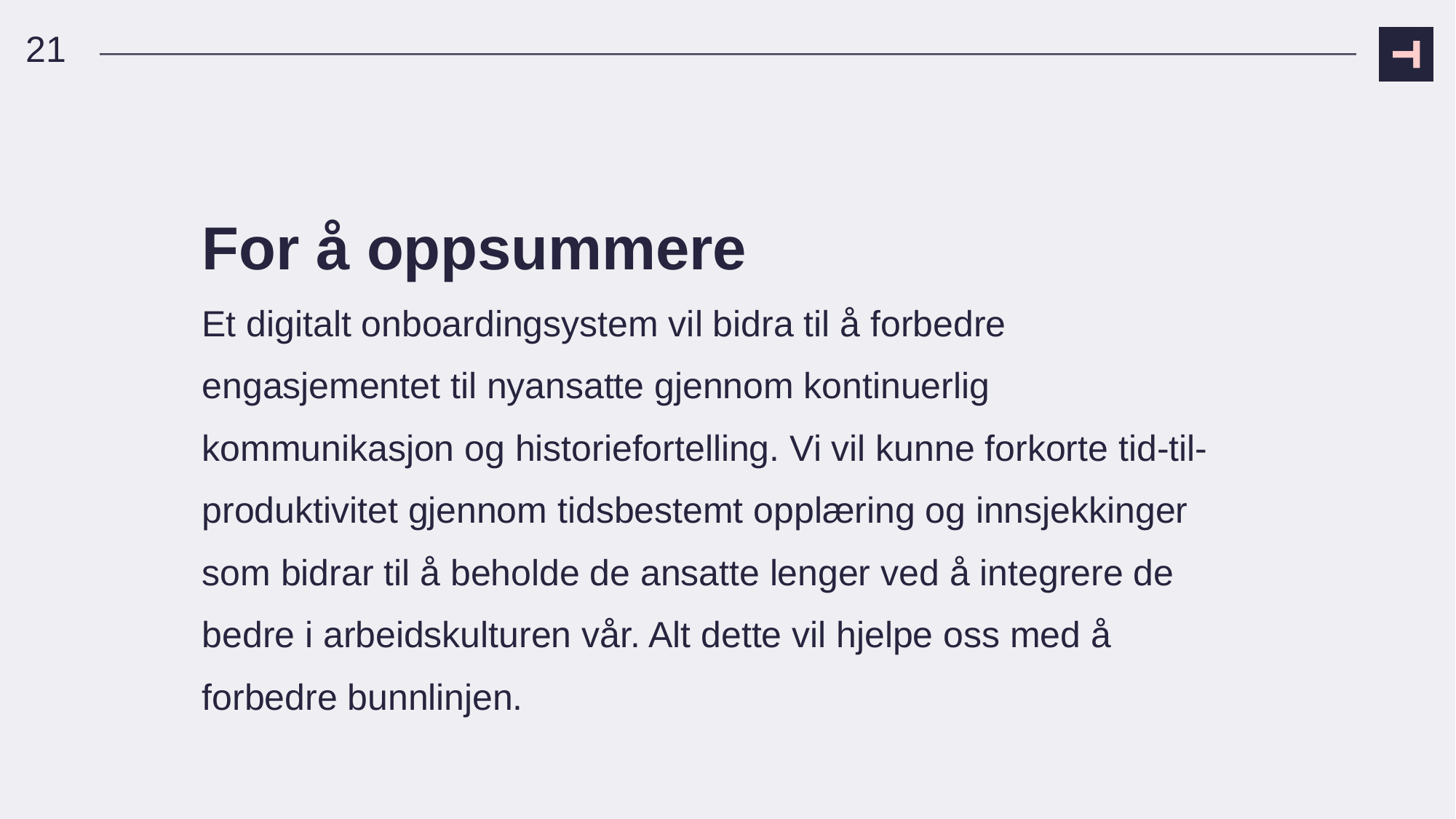

21
# For å oppsummere Et digitalt onboardingsystem vil bidra til å forbedre engasjementet til nyansatte gjennom kontinuerlig kommunikasjon og historiefortelling. Vi vil kunne forkorte tid-til-produktivitet gjennom tidsbestemt opplæring og innsjekkinger som bidrar til å beholde de ansatte lenger ved å integrere de bedre i arbeidskulturen vår. Alt dette vil hjelpe oss med å forbedre bunnlinjen.